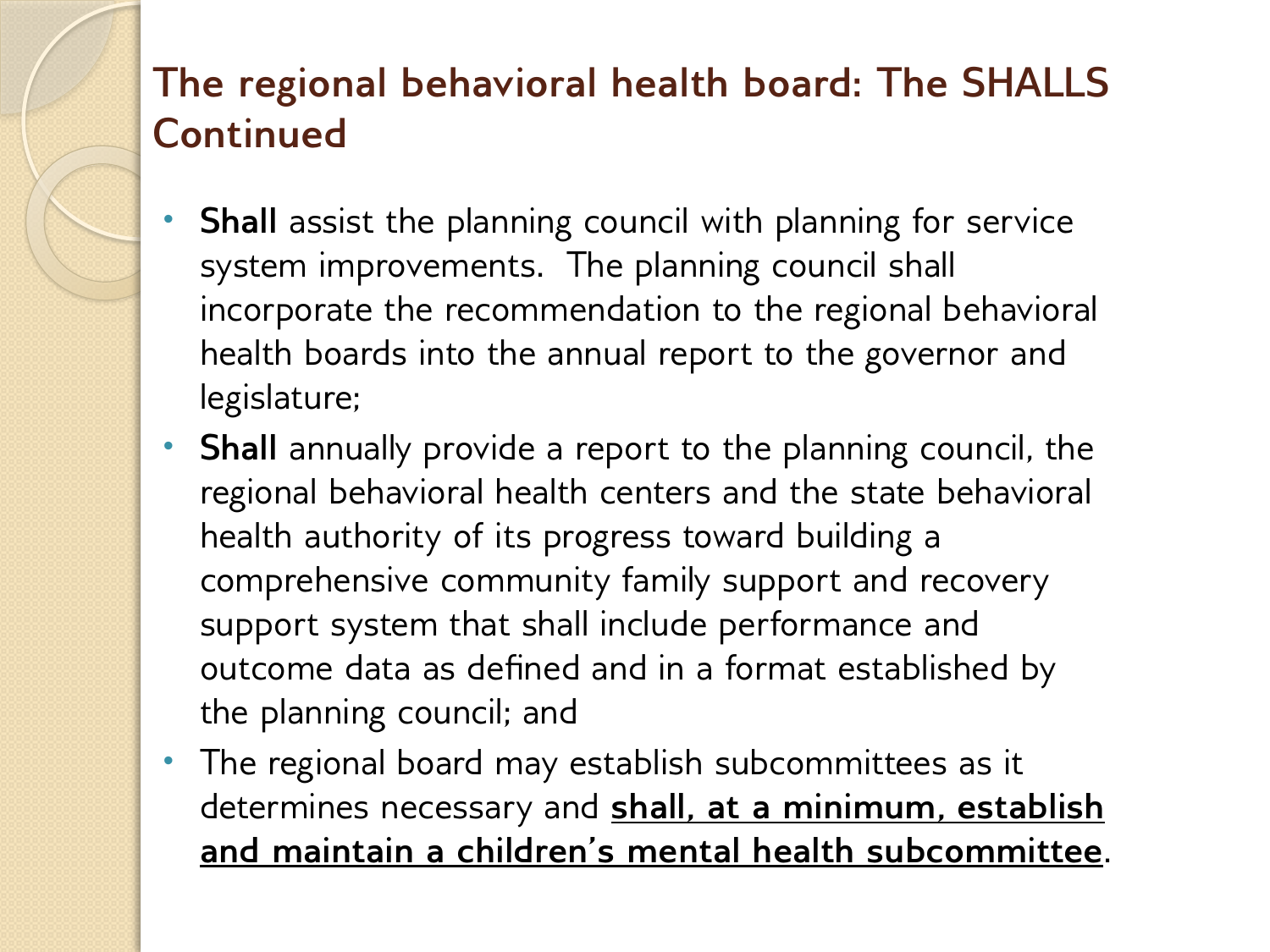

# The regional behavioral health board: The SHALLS Continued
Shall assist the planning council with planning for service system improvements.  The planning council shall incorporate the recommendation to the regional behavioral health boards into the annual report to the governor and legislature;
Shall annually provide a report to the planning council, the regional behavioral health centers and the state behavioral health authority of its progress toward building a comprehensive community family support and recovery support system that shall include performance and outcome data as defined and in a format established by the planning council; and
The regional board may establish subcommittees as it determines necessary and shall, at a minimum, establish and maintain a children’s mental health subcommittee.